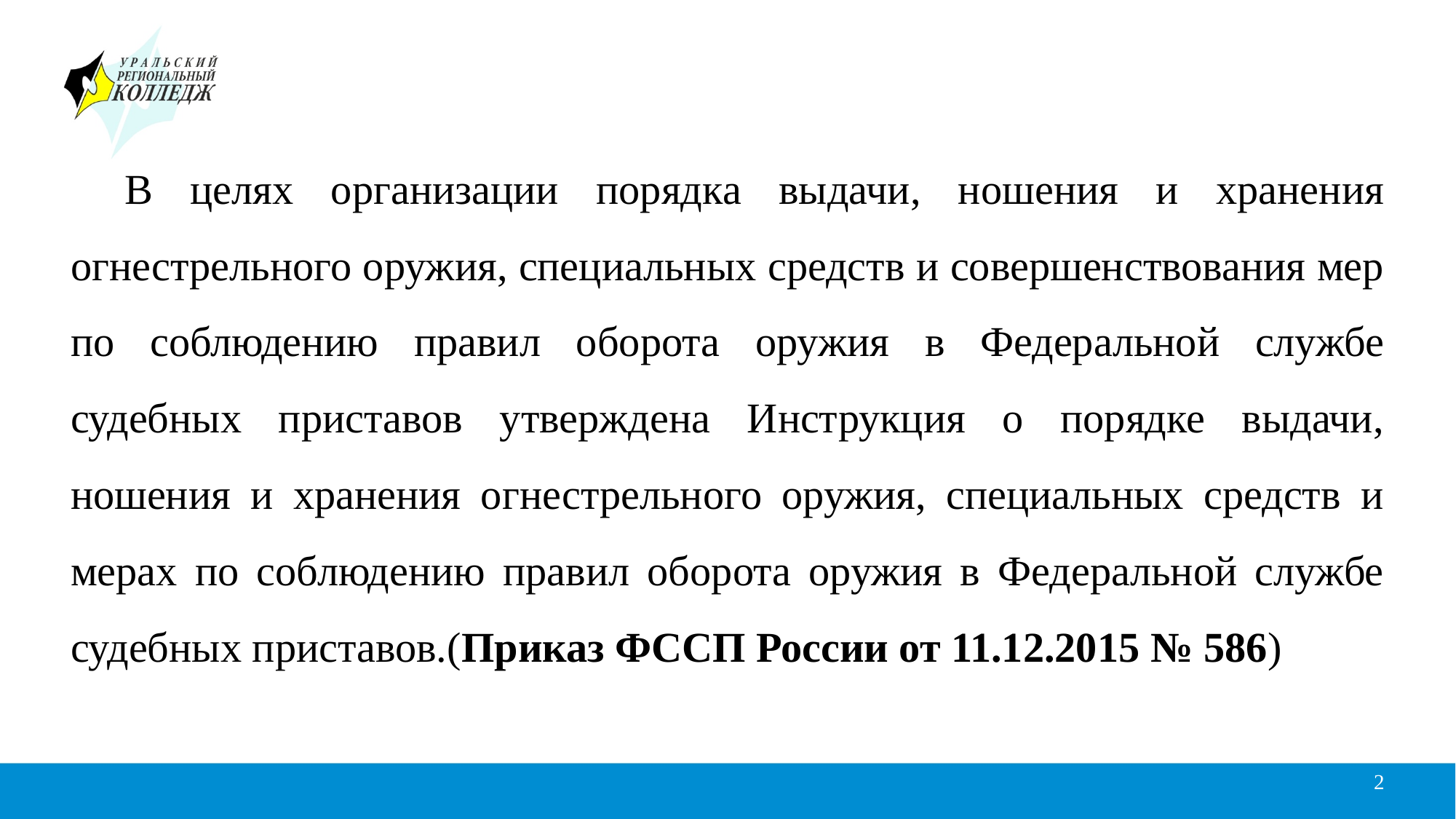

В целях организации порядка выдачи, ношения и хранения огнестрельного оружия, специальных средств и совершенствования мер по соблюдению правил оборота оружия в Федеральной службе судебных приставов утверждена Инструкция о порядке выдачи, ношения и хранения огнестрельного оружия, специальных средств и мерах по соблюдению правил оборота оружия в Федеральной службе судебных приставов.(Приказ ФССП России от 11.12.2015 № 586)
2